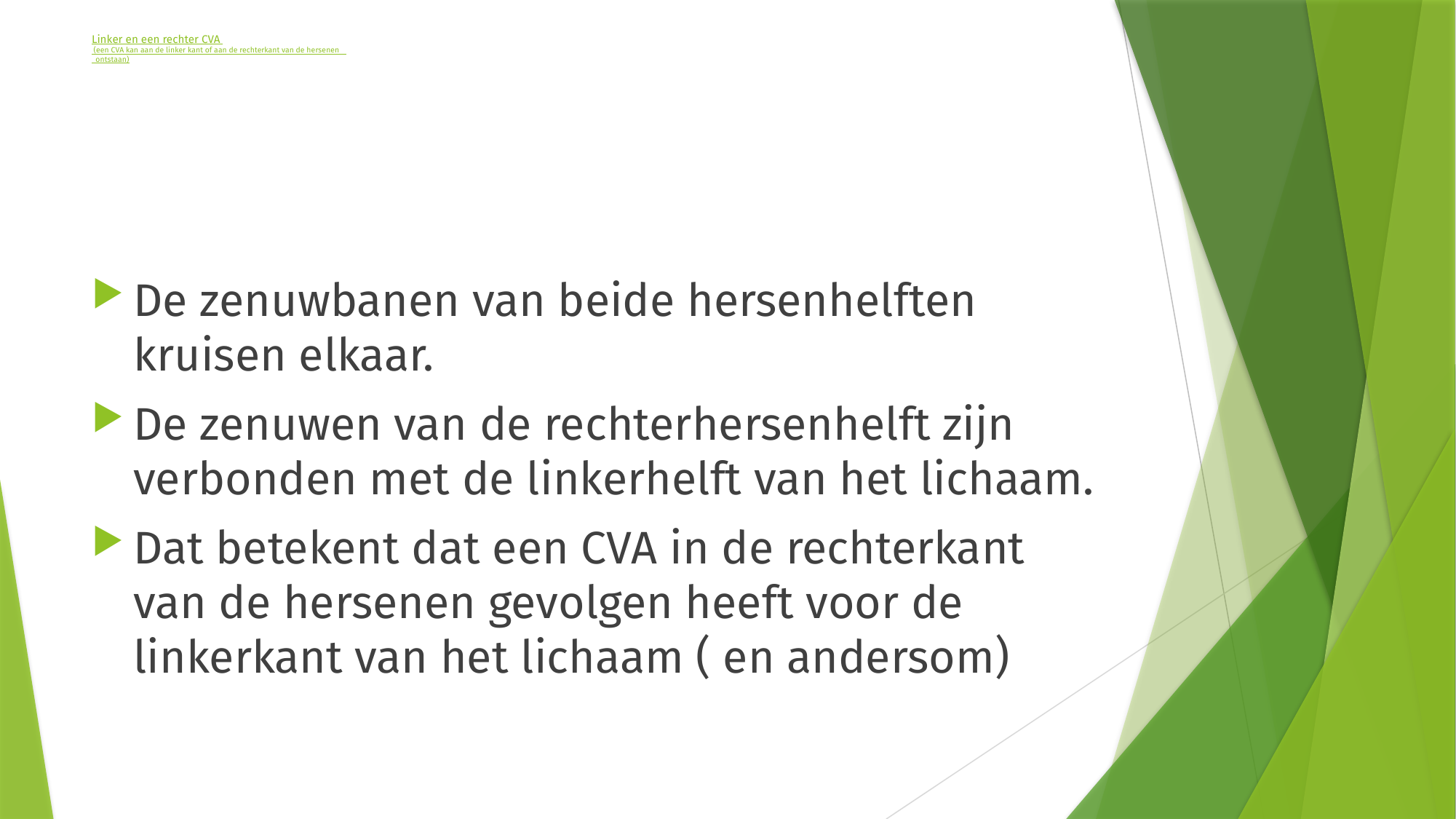

# Linker en een rechter CVA (een CVA kan aan de linker kant of aan de rechterkant van de hersenen ontstaan)

De zenuwbanen van beide hersenhelften kruisen elkaar.
De zenuwen van de rechterhersenhelft zijn verbonden met de linkerhelft van het lichaam.
Dat betekent dat een CVA in de rechterkant van de hersenen gevolgen heeft voor de linkerkant van het lichaam ( en andersom)